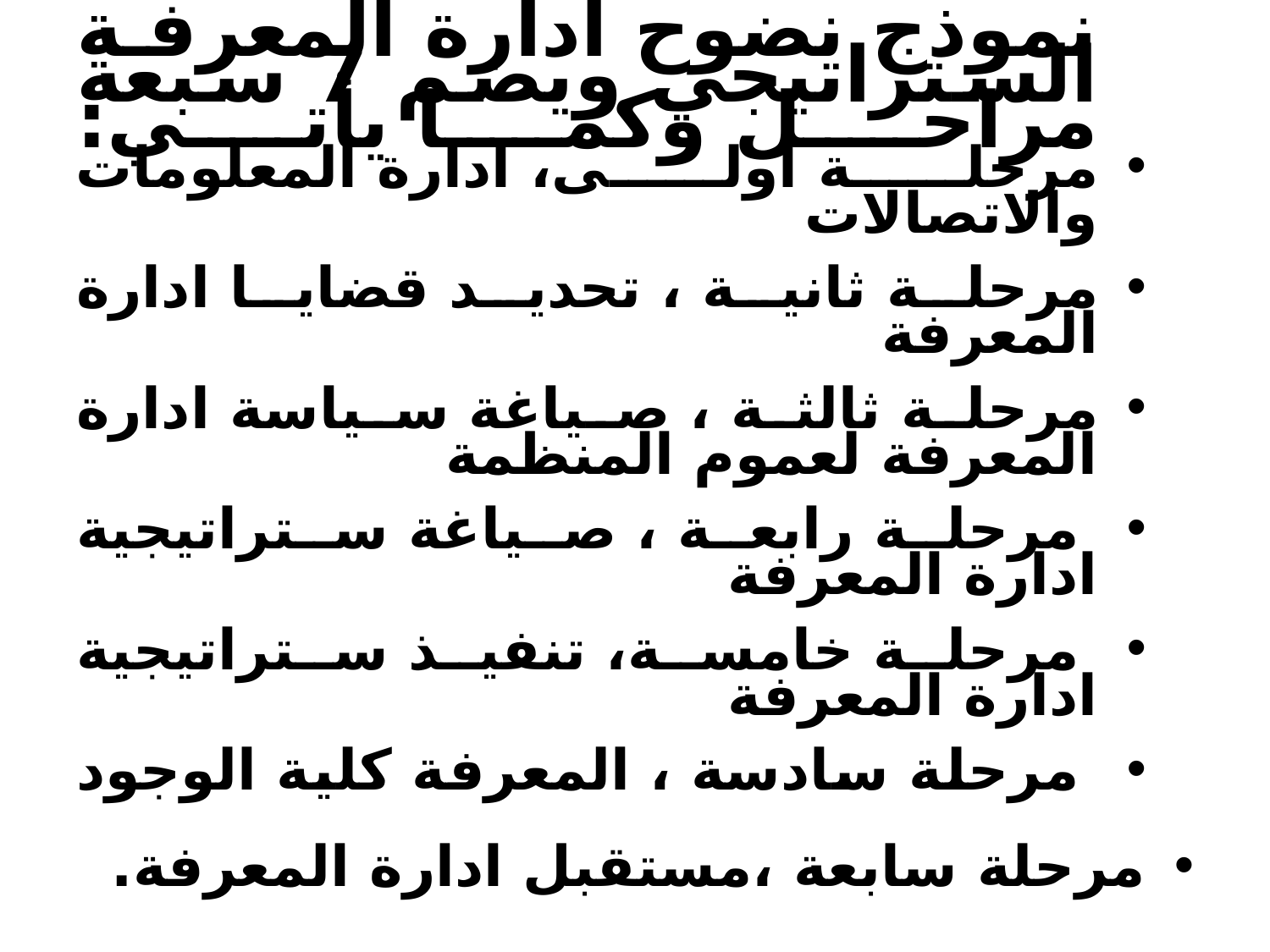

# نموذج نضوح ادارة المعرفة الستراتيجي ويضم 7 سبعة مراحل وكما يأتي:
مرحلة اولى، ادارة المعلومات والاتصالات
مرحلة ثانية ، تحديد قضايا ادارة المعرفة
مرحلة ثالثة ، صياغة سياسة ادارة المعرفة لعموم المنظمة
 مرحلة رابعة ، صياغة ستراتيجية ادارة المعرفة
 مرحلة خامسة، تنفيذ ستراتيجية ادارة المعرفة
 مرحلة سادسة ، المعرفة كلية الوجود
مرحلة سابعة ،مستقبل ادارة المعرفة.